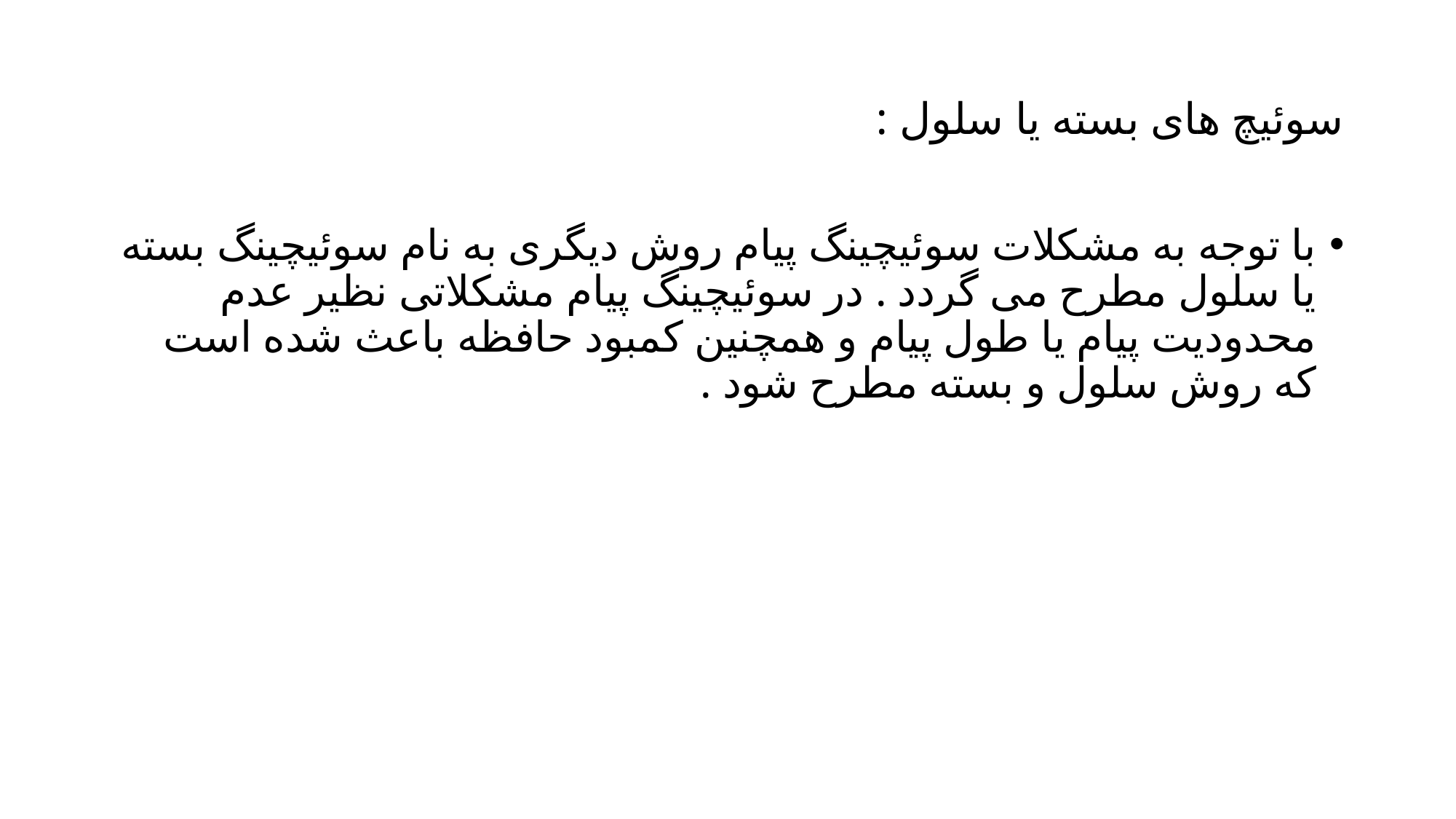

# سوئیچ های بسته یا سلول :
با توجه به مشکلات سوئیچینگ پیام روش دیگری به نام سوئیچینگ بسته یا سلول مطرح می گردد . در سوئیچینگ پیام مشکلاتی نظیر عدم محدودیت پیام یا طول پیام و همچنین کمبود حافظه باعث شده است که روش سلول و بسته مطرح شود .